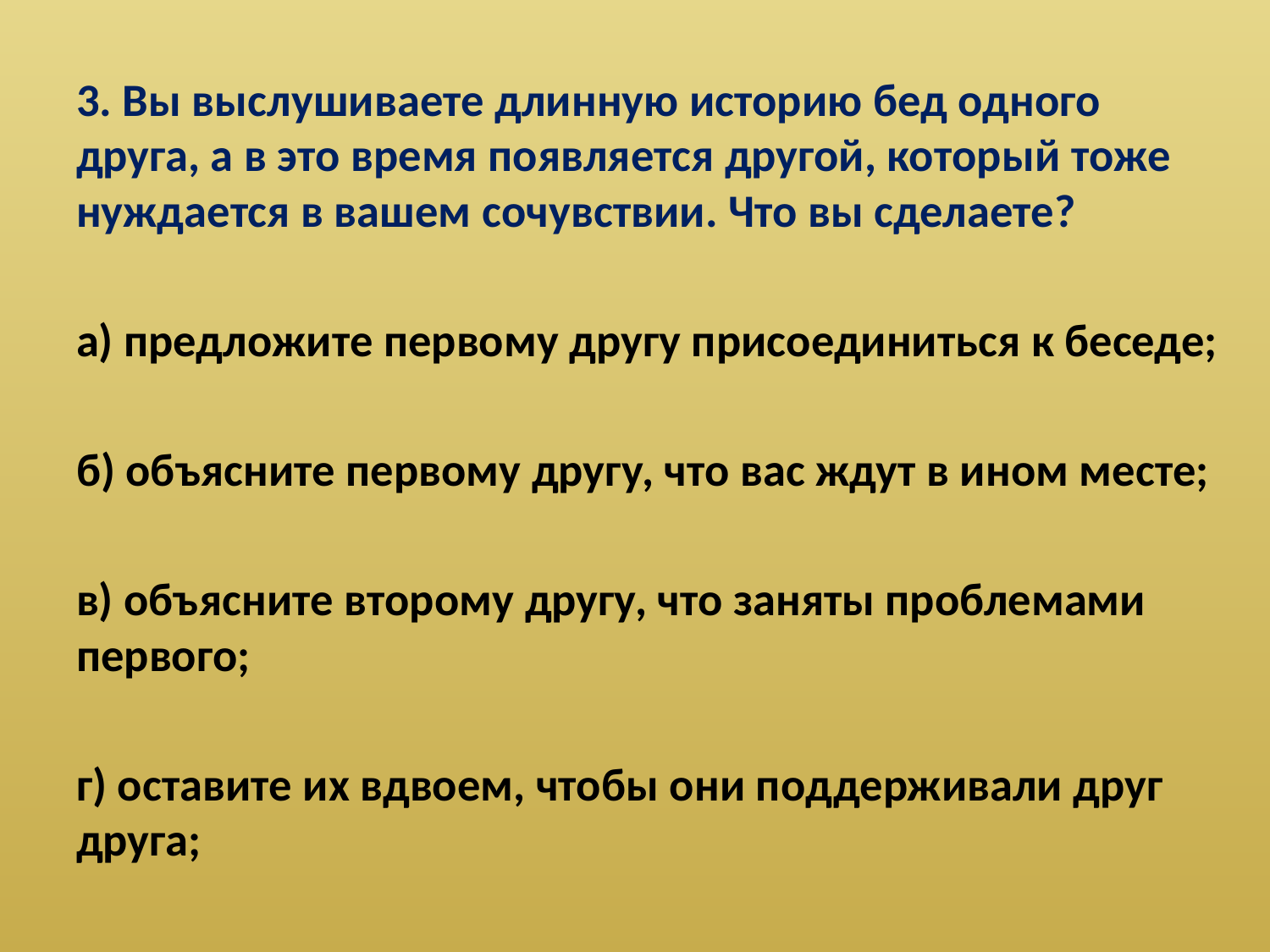

3. Вы выслушиваете длинную историю бед одного друга, а в это время появляется другой, который тоже нуждается в вашем сочувствии. Что вы сделаете?

а) предложите первому другу присоединиться к беседе;

б) объясните первому другу, что вас ждут в ином месте;

в) объясните второму другу, что заняты проблемами первого;

г) оставите их вдвоем, чтобы они поддерживали друг друга;